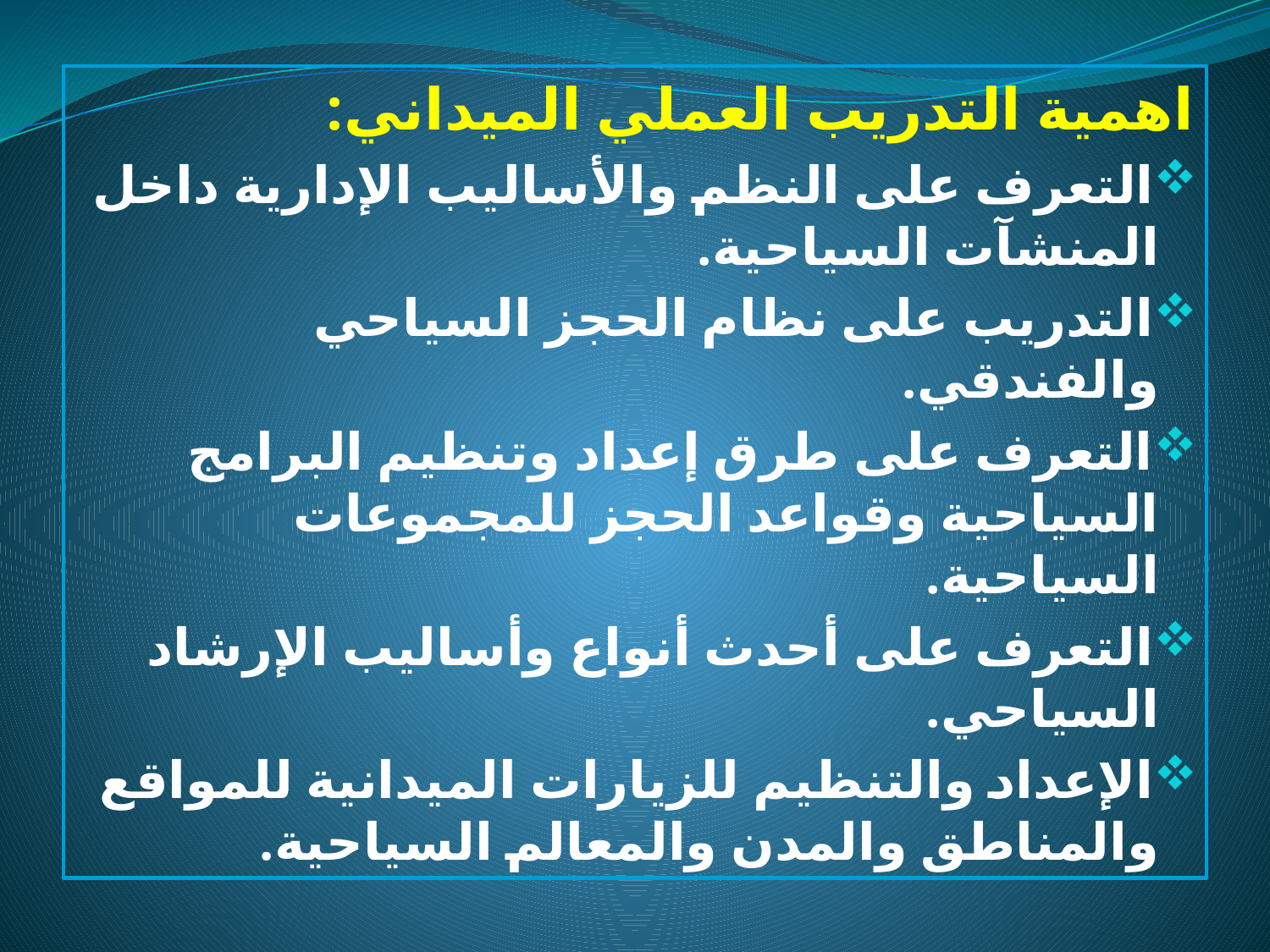

اهمية التدريب العملي الميداني:
التعرف على النظم والأساليب الإدارية داخل المنشآت السياحية.
التدريب على نظام الحجز السياحي والفندقي.
التعرف على طرق إعداد وتنظيم البرامج السياحية وقواعد الحجز للمجموعات السياحية.
التعرف على أحدث أنواع وأساليب الإرشاد السياحي.
الإعداد والتنظيم للزيارات الميدانية للمواقع والمناطق والمدن والمعالم السياحية.